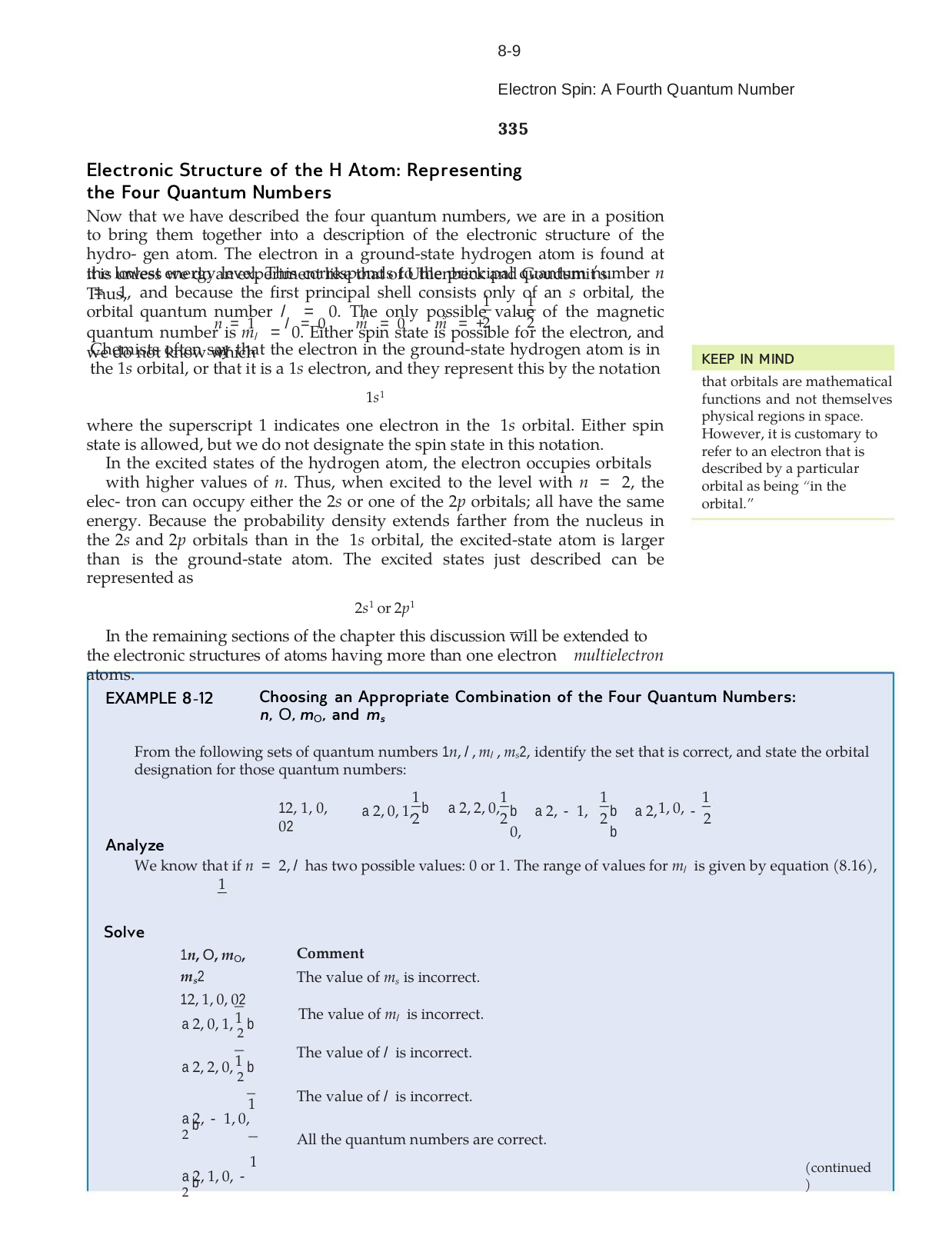

8-9	Electron Spin: A Fourth Quantum Number	335

Electronic Structure of the H Atom: Representing the Four Quantum Numbers
Now that we have described the four quantum numbers, we are in a position to bring them together into a description of the electronic structure of the hydro- gen atom. The electron in a ground-state hydrogen atom is found at the lowest energy level. This corresponds to the principal quantum number n  =  1, and because the first principal shell consists only of an s orbital, the orbital quantum number /  =  0. The only possible value of the magnetic quantum number is m/  =  0. Either spin state is possible for the electron, and we do not know which
it is unless we do an experiment like that of Uhlenbeck and Goudsmit s. Thus,

n  =  1 /  =  0 m   =  0 m   =  +        or
1
1
2
  -
/	s
2
Chemists often say that the electron in the ground-state hydrogen atom is in the 1s orbital, or that it is a 1s electron, and they represent this by the notation
1s1
where the superscript 1 indicates one electron in the  1s orbital. Either spin state is allowed, but we do not designate the spin state in this notation.
In the excited states of the hydrogen atom, the electron occupies orbitals
with higher values of n. Thus, when excited to the level with n  =  2, the elec- tron can occupy either the 2s or one of the 2p orbitals; all have the same energy. Because the probability density extends farther from the nucleus in the 2s and 2p orbitals than in the  1s orbital, the excited-state atom is larger than is the ground-state atom. The excited states just described can be represented as
2s1 or 2p1
In the remaining sections of the chapter this discussion will be extended to the electronic structures of atoms having more than one electron    multielectron atoms.
KEEP IN MIND
that orbitals are mathematical functions and not themselves physical regions in space.
However, it is customary to refer to an electron that is described by a particular orbital as being   in the orbital.

EXAMPLE 8-12
Choosing an Appropriate Combination of the Four Quantum Numbers:
n, O, mO, and ms
From the following sets of quantum numbers 1n, /, m/, ms2, identify the set that is correct, and state the orbital designation for those quantum numbers:
                  a 2, 0, 1,
b  a 2,  - 1, 0,
b  a 2,	-        b
1
2
1
2
1
2	2
1
12, 1, 0, 02
b	a 2, 2, 0,
 1, 0,
Analyze
We know that if n  =  2, / has two possible values: 0 or 1. The range of values for m/ is given by equation (8.16), 1
and ms  =  ;   2. By using this information, we can judge which combination is correct.
Solve
1n, O, mO, ms2
12, 1, 0, 02
1
a 2, 0, 1, 2 b
1
a 2, 2, 0, 2 b
1
a 2,  - 1, 0, 2 b
1
a 2, 1, 0,  -   2 b
Comment
The value of ms is incorrect.
µThe value of m/ is incorrect.
The value of / is incorrect.
The value of / is incorrect.
All the quantum numbers are correct.
(continued)